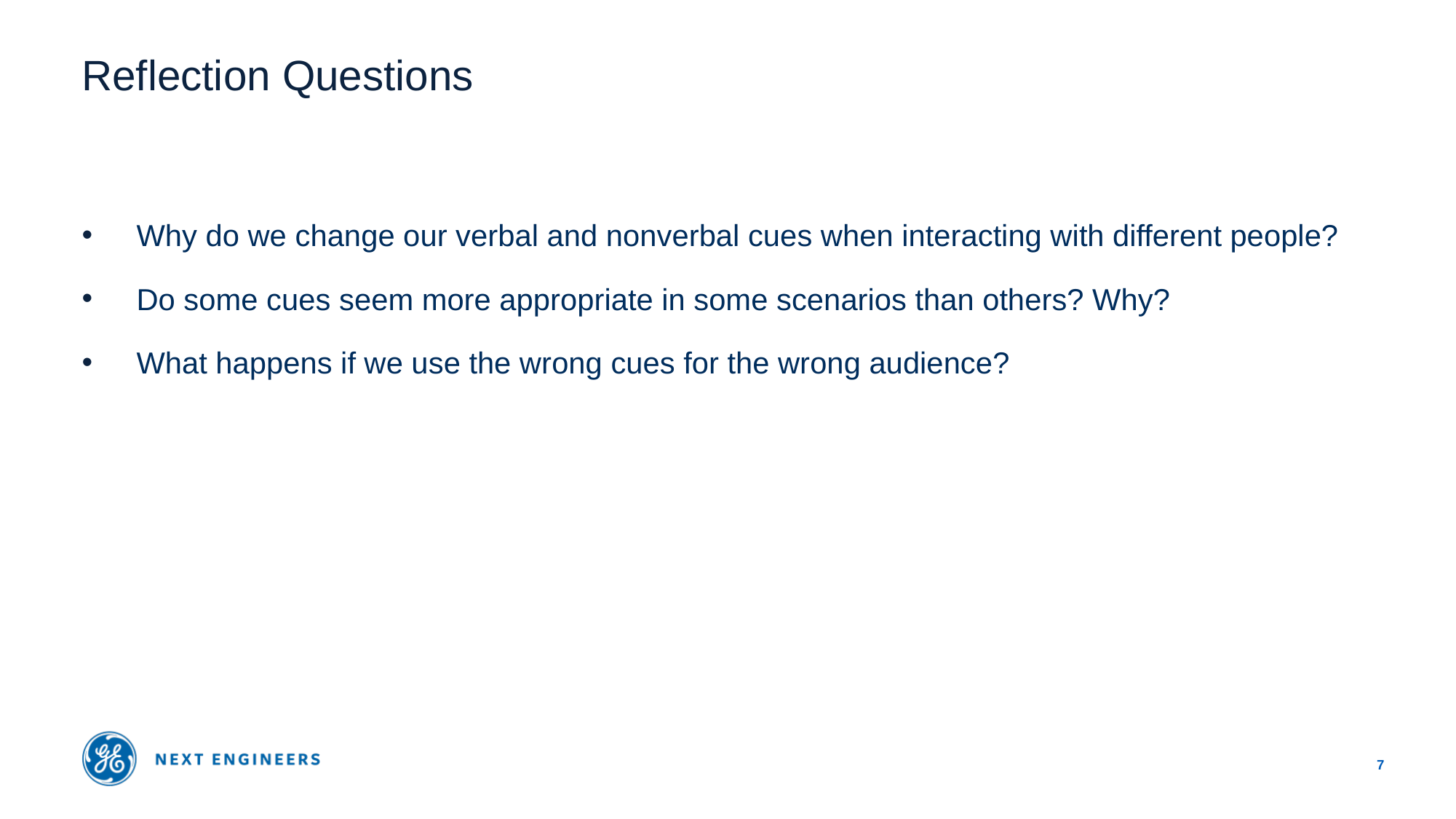

# Reflection Questions
Why do we change our verbal and nonverbal cues when interacting with different people?
Do some cues seem more appropriate in some scenarios than others? Why?
What happens if we use the wrong cues for the wrong audience?

7